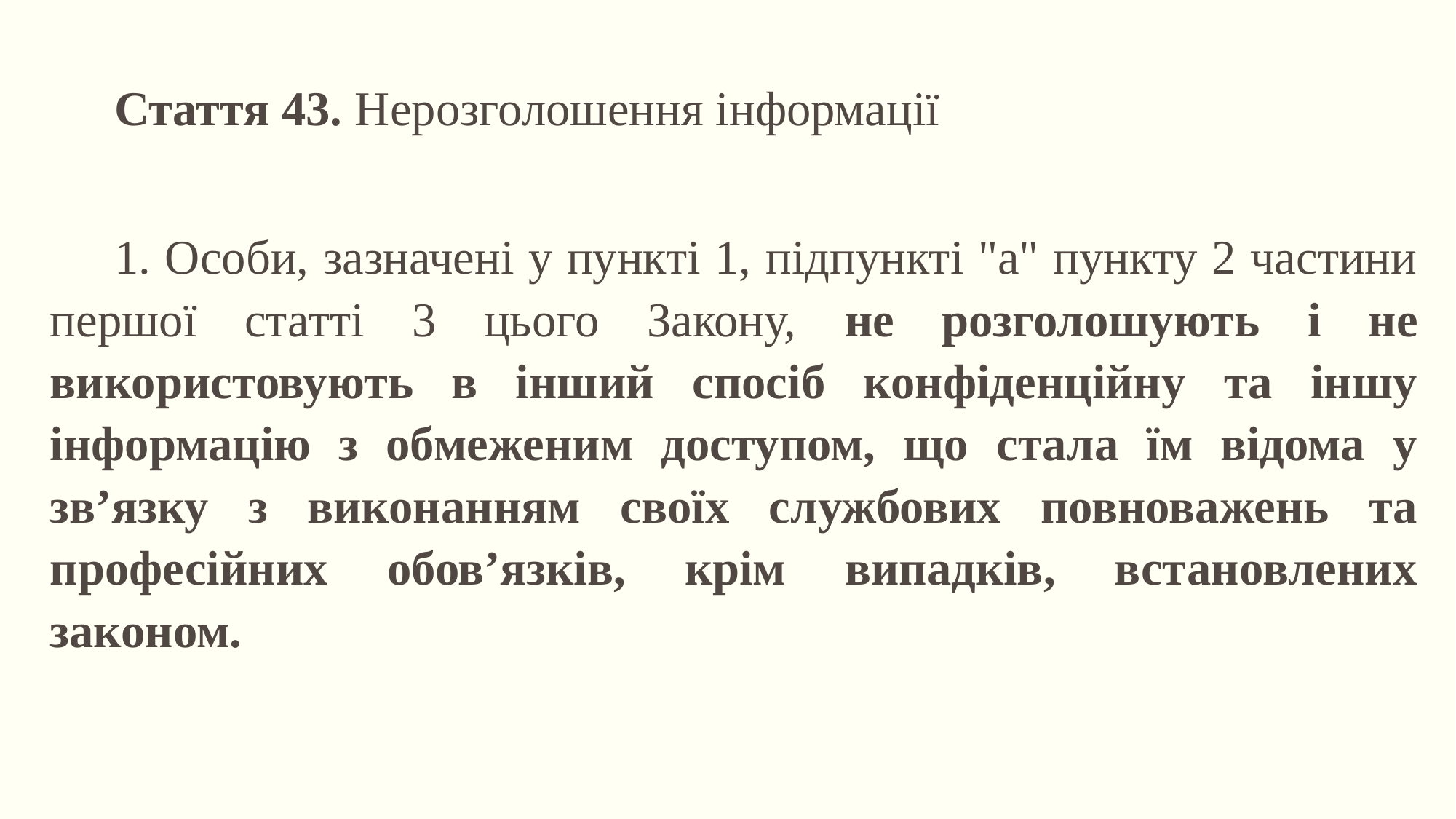

Стаття 43. Нерозголошення інформації

1. Особи, зазначені у пункті 1, підпункті "а" пункту 2 частини першої статті 3 цього Закону, не розголошують і не використовують в інший спосіб конфіденційну та іншу інформацію з обмеженим доступом, що стала їм відома у зв’язку з виконанням своїх службових повноважень та професійних обов’язків, крім випадків, встановлених законом.